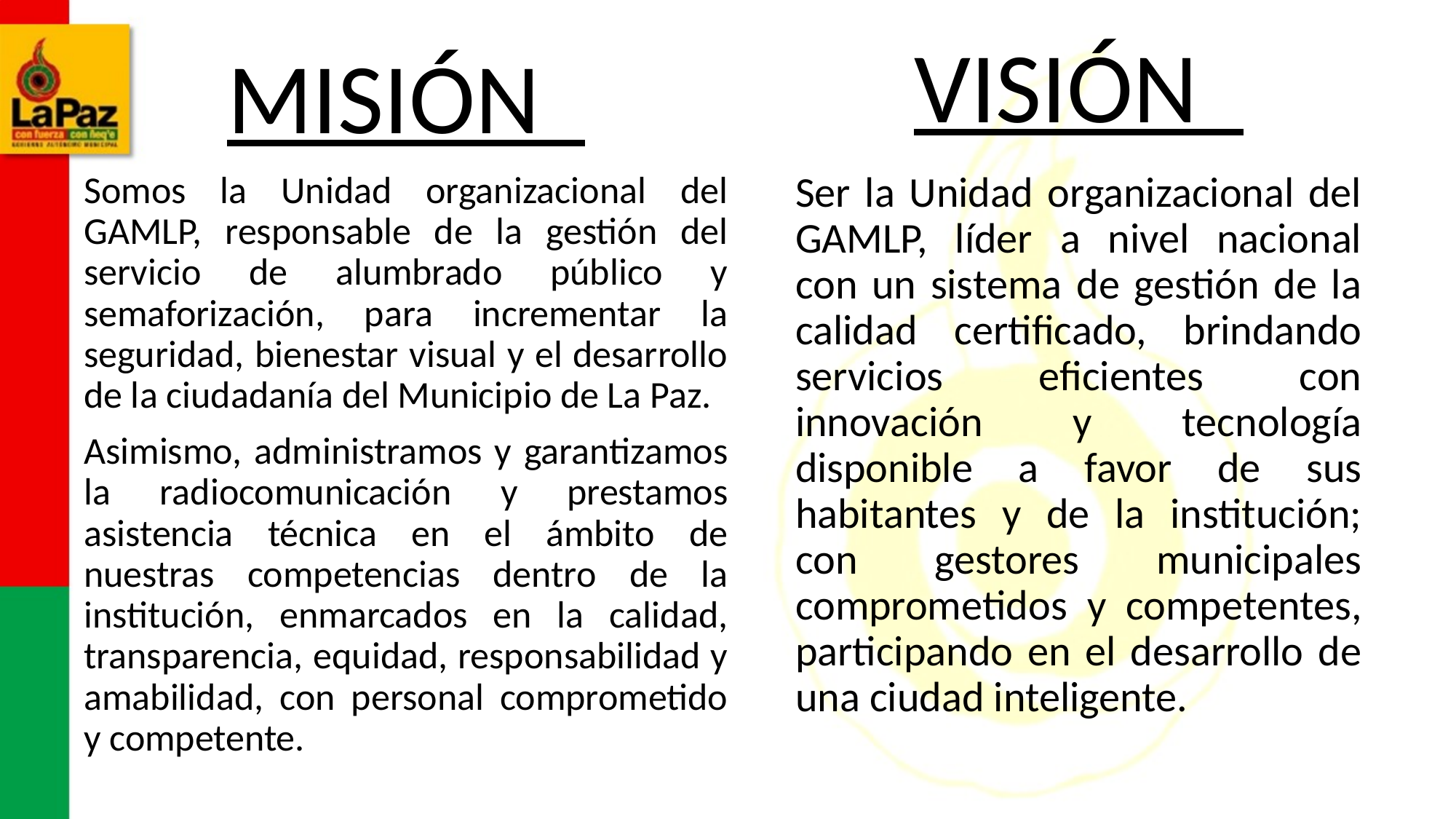

VISIÓN
# MISIÓN
Somos la Unidad organizacional del GAMLP, responsable de la gestión del servicio de alumbrado público y semaforización, para incrementar la seguridad, bienestar visual y el desarrollo de la ciudadanía del Municipio de La Paz.
Asimismo, administramos y garantizamos la radiocomunicación y prestamos asistencia técnica en el ámbito de nuestras competencias dentro de la institución, enmarcados en la calidad, transparencia, equidad, responsabilidad y amabilidad, con personal comprometido y competente.
Ser la Unidad organizacional del GAMLP, líder a nivel nacional con un sistema de gestión de la calidad certificado, brindando servicios eficientes con innovación y tecnología disponible a favor de sus habitantes y de la institución; con gestores municipales comprometidos y competentes, participando en el desarrollo de una ciudad inteligente.